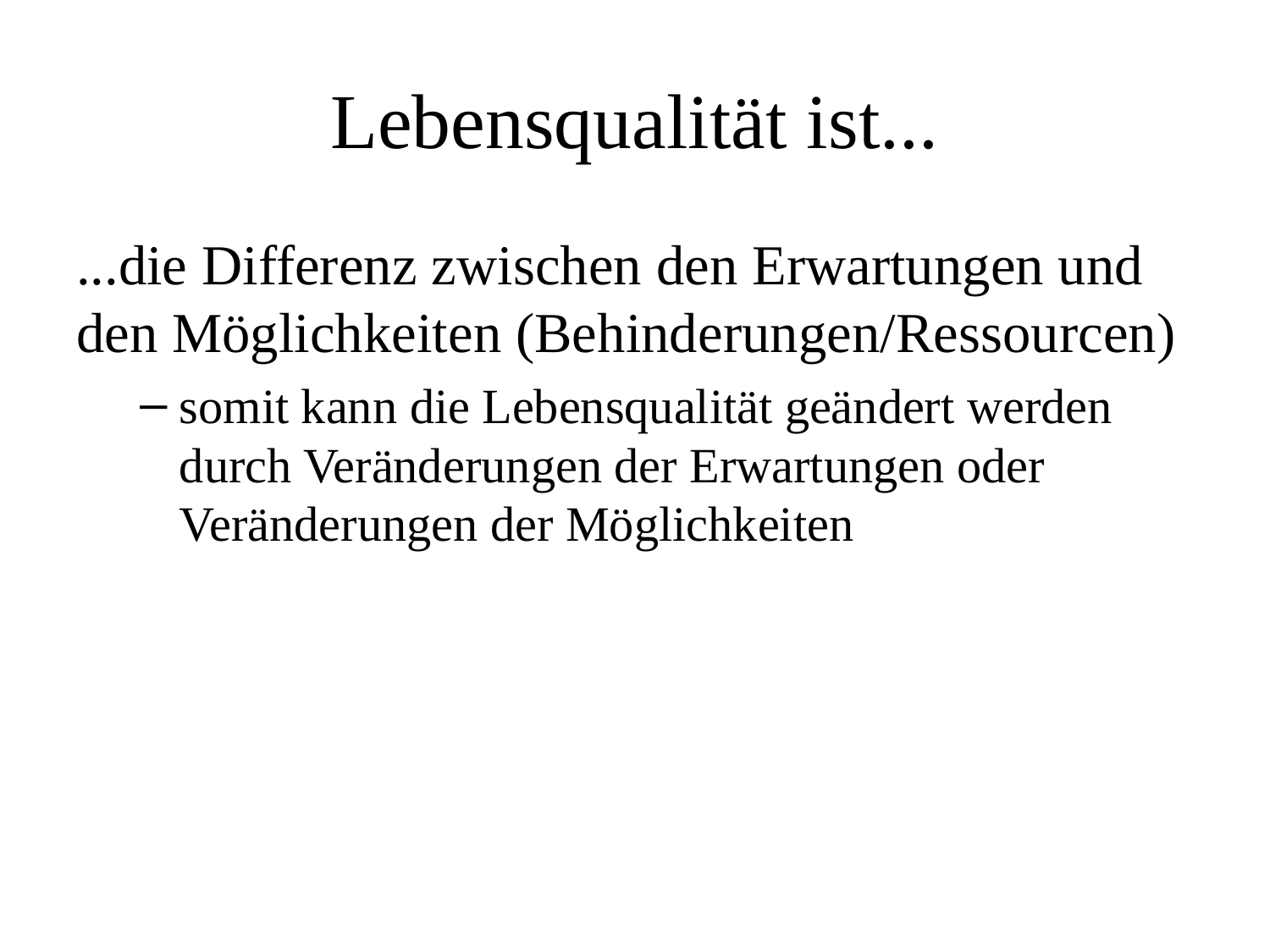

# Lebensqualität ist...
...die Differenz zwischen den Erwartungen und den Möglichkeiten (Behinderungen/Ressourcen)
somit kann die Lebensqualität geändert werden durch Veränderungen der Erwartungen oder Veränderungen der Möglichkeiten